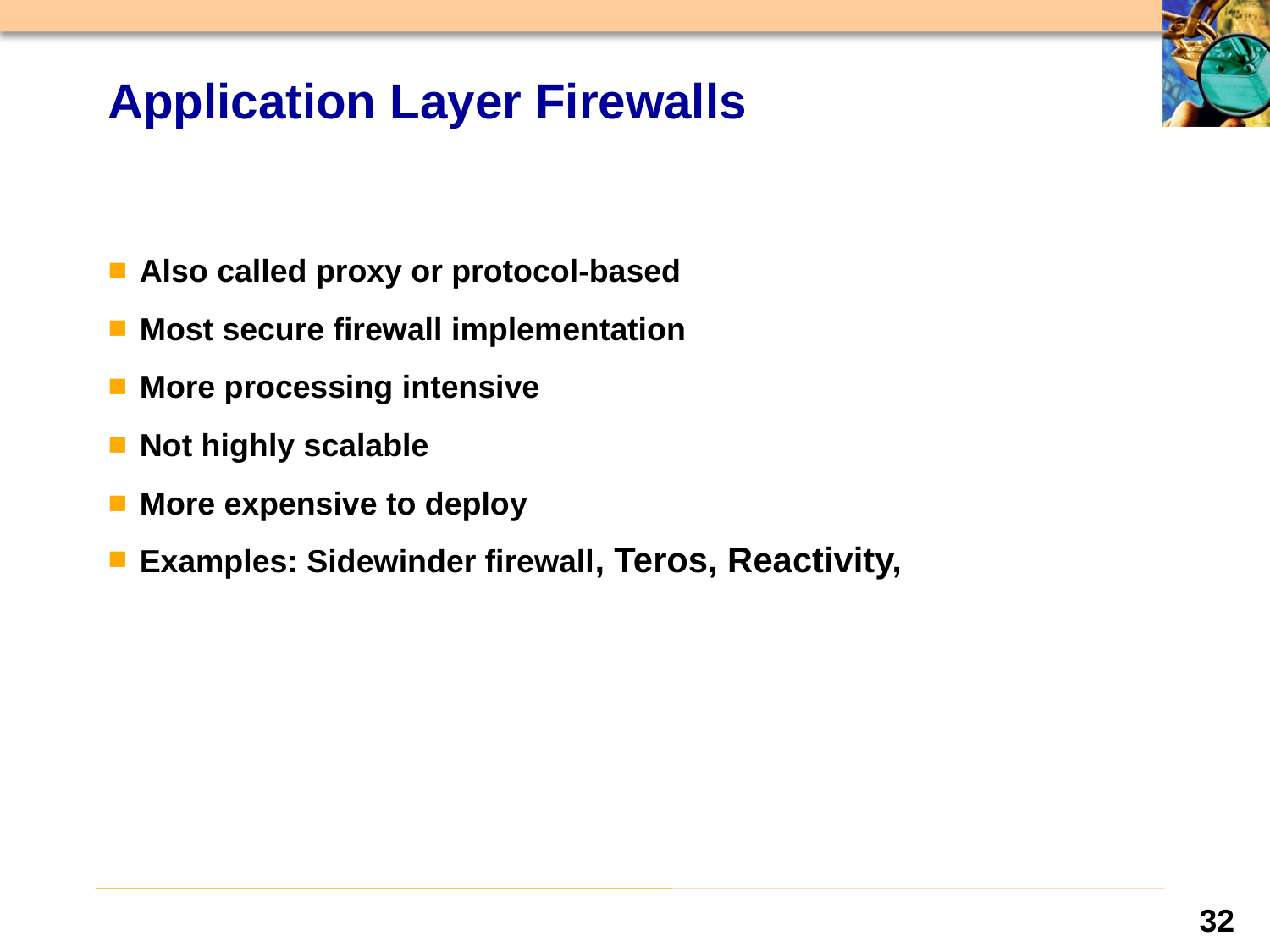

# Application Layer Firewalls

Also called proxy or protocol-based
Most secure firewall implementation
More processing intensive
Not highly scalable
More expensive to deploy
Examples: Sidewinder firewall, Teros, Reactivity,